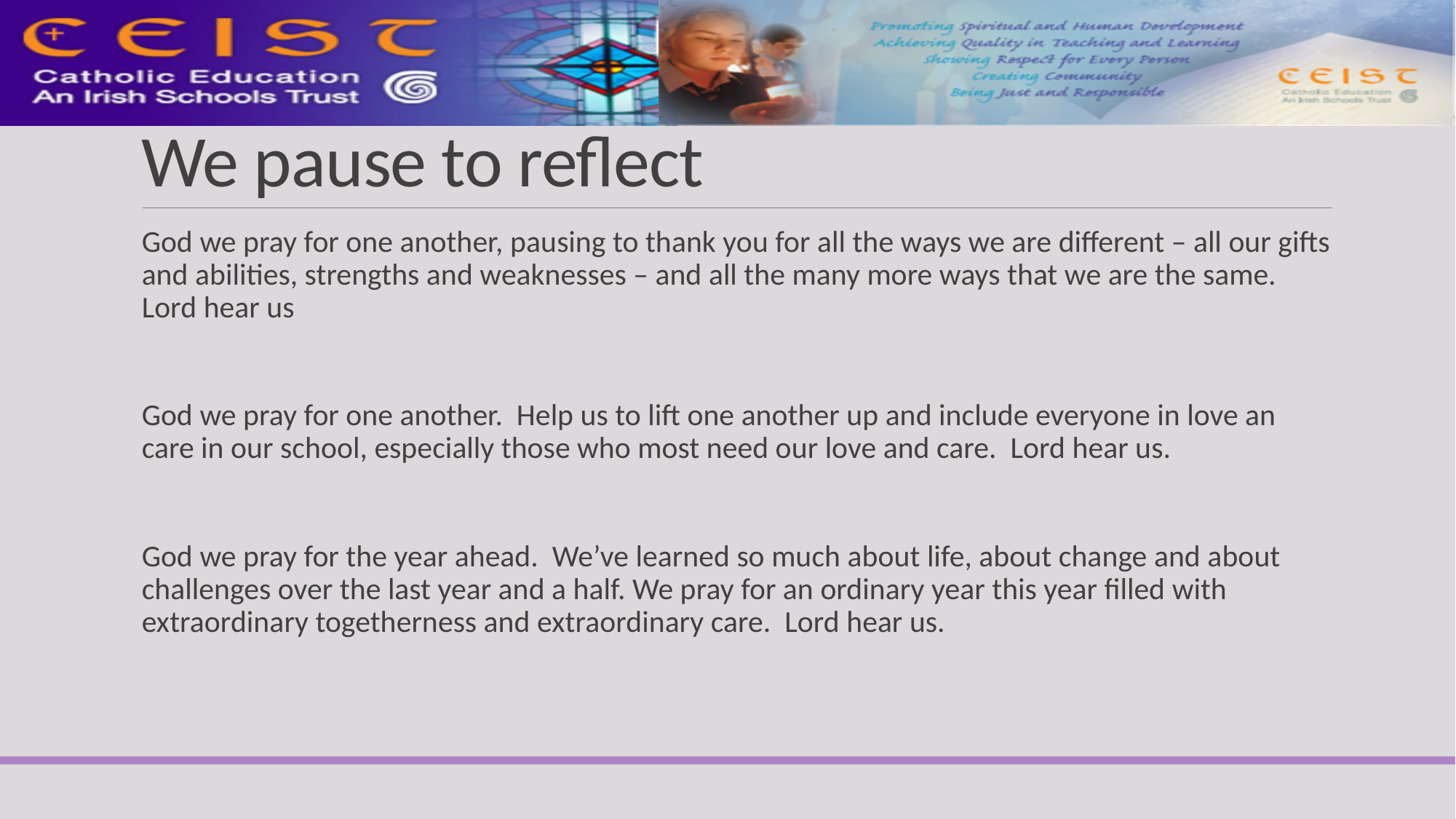

# We pause to reflect
God we pray for one another, pausing to thank you for all the ways we are different – all our gifts and abilities, strengths and weaknesses – and all the many more ways that we are the same.  Lord hear us

God we pray for one another.  Help us to lift one another up and include everyone in love an care in our school, especially those who most need our love and care.  Lord hear us.

God we pray for the year ahead.  We’ve learned so much about life, about change and about challenges over the last year and a half. We pray for an ordinary year this year filled with extraordinary togetherness and extraordinary care.  Lord hear us.